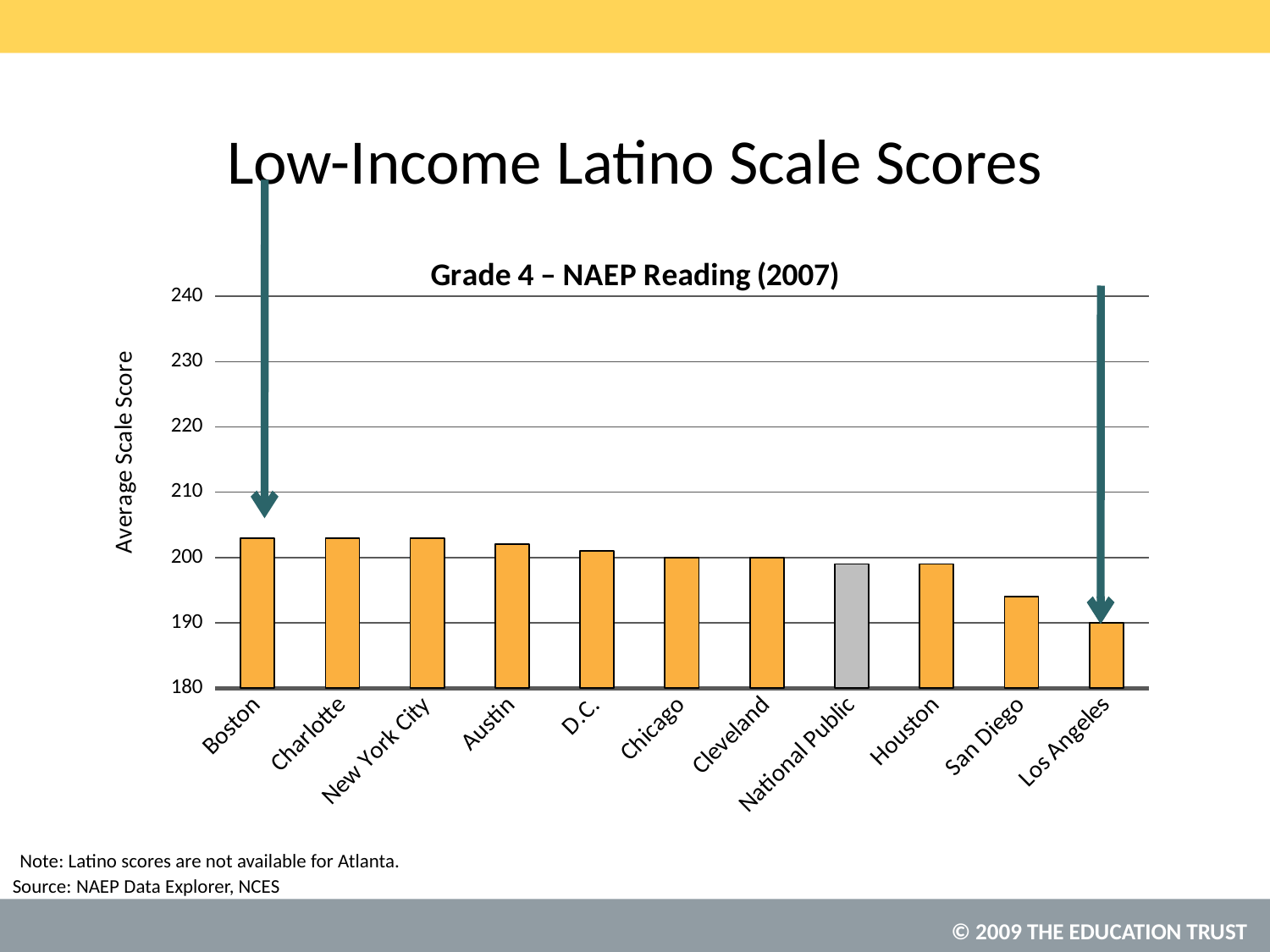

# Low-Income Latino Scale Scores

### Chart: Grade 4 – NAEP Reading (2007)

| Category |  |
|---|---|
| Boston | 203.0 |
| Charlotte | 203.0 |
| New York City | 203.0 |
| Austin | 202.0 |
| D.C. | 201.0 |
| Chicago | 200.0 |
| Cleveland | 200.0 |
| National Public | 199.0 |
| Houston | 199.0 |
| San Diego | 194.0 |
| Los Angeles | 190.0 |
Note: Latino scores are not available for Atlanta.
NAEP Data Explorer, NCES